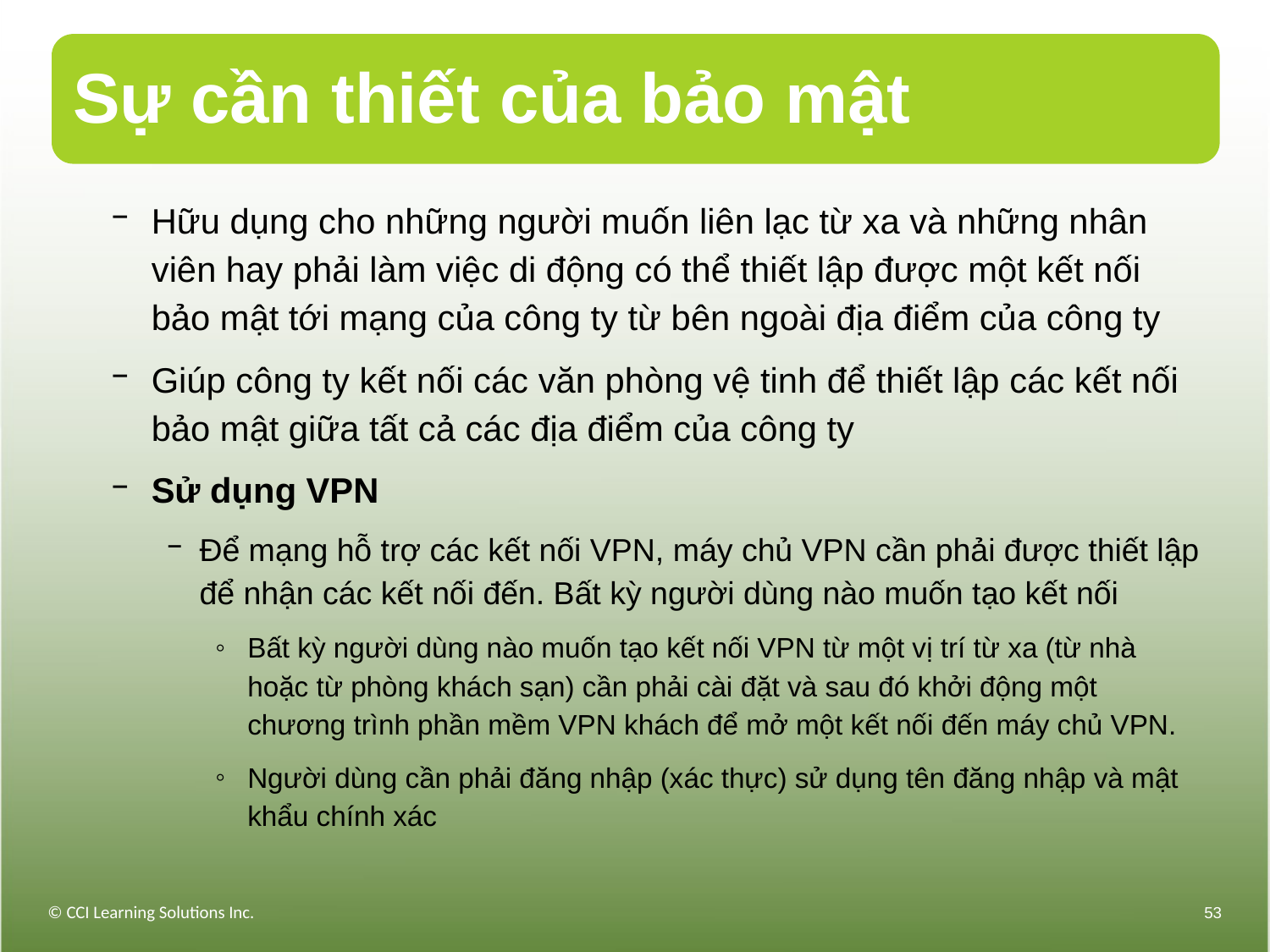

# Sự cần thiết của bảo mật
Hữu dụng cho những người muốn liên lạc từ xa và những nhân viên hay phải làm việc di động có thể thiết lập được một kết nối bảo mật tới mạng của công ty từ bên ngoài địa điểm của công ty
Giúp công ty kết nối các văn phòng vệ tinh để thiết lập các kết nối bảo mật giữa tất cả các địa điểm của công ty
Sử dụng VPN
Để mạng hỗ trợ các kết nối VPN, máy chủ VPN cần phải được thiết lập để nhận các kết nối đến. Bất kỳ người dùng nào muốn tạo kết nối
Bất kỳ người dùng nào muốn tạo kết nối VPN từ một vị trí từ xa (từ nhà hoặc từ phòng khách sạn) cần phải cài đặt và sau đó khởi động một chương trình phần mềm VPN khách để mở một kết nối đến máy chủ VPN.
Người dùng cần phải đăng nhập (xác thực) sử dụng tên đăng nhập và mật khẩu chính xác
© CCI Learning Solutions Inc.
53